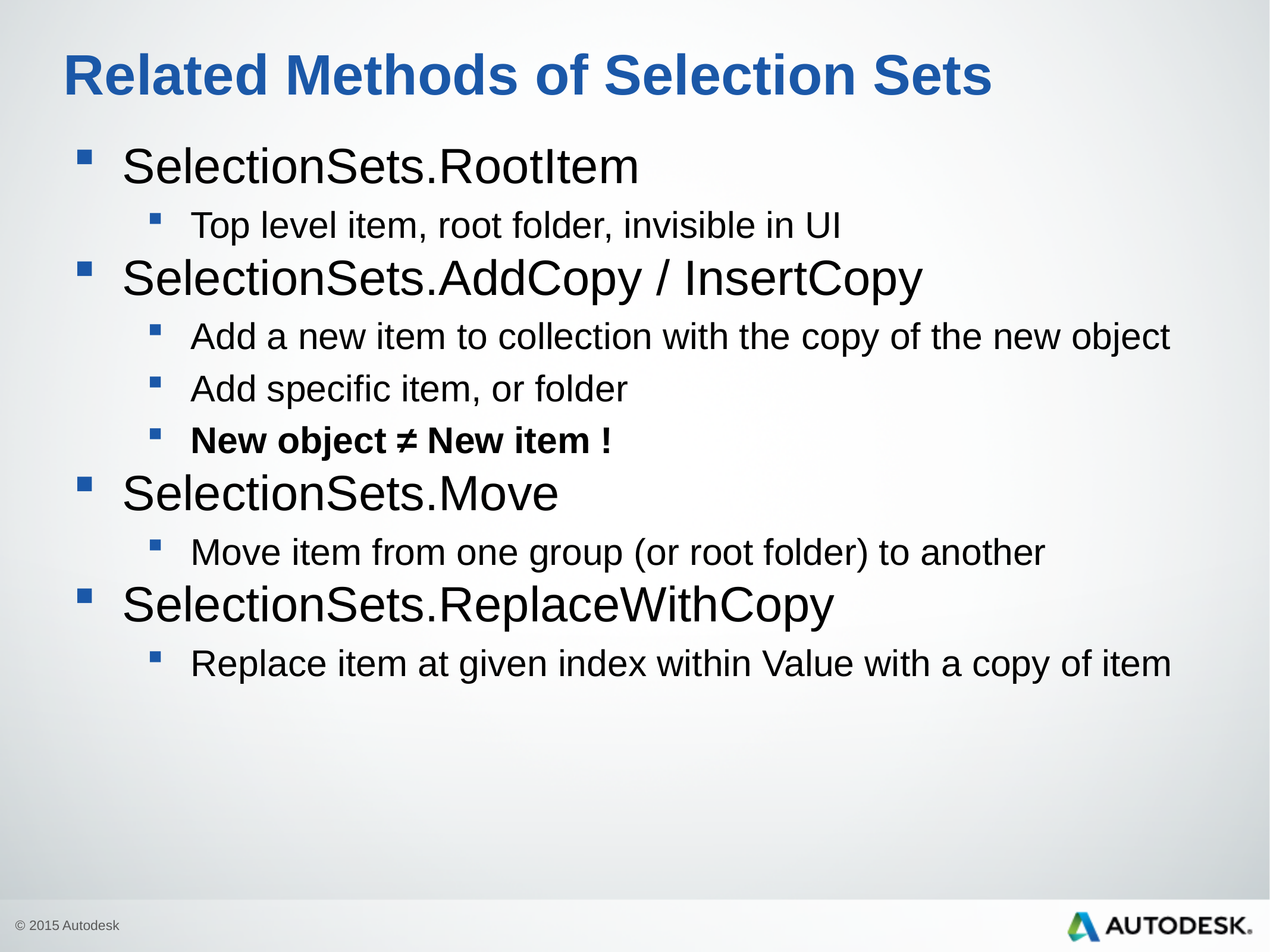

# Related Methods of Selection Sets
SelectionSets.RootItem
Top level item, root folder, invisible in UI
SelectionSets.AddCopy / InsertCopy
Add a new item to collection with the copy of the new object
Add specific item, or folder
New object ≠ New item !
SelectionSets.Move
Move item from one group (or root folder) to another
SelectionSets.ReplaceWithCopy
Replace item at given index within Value with a copy of item